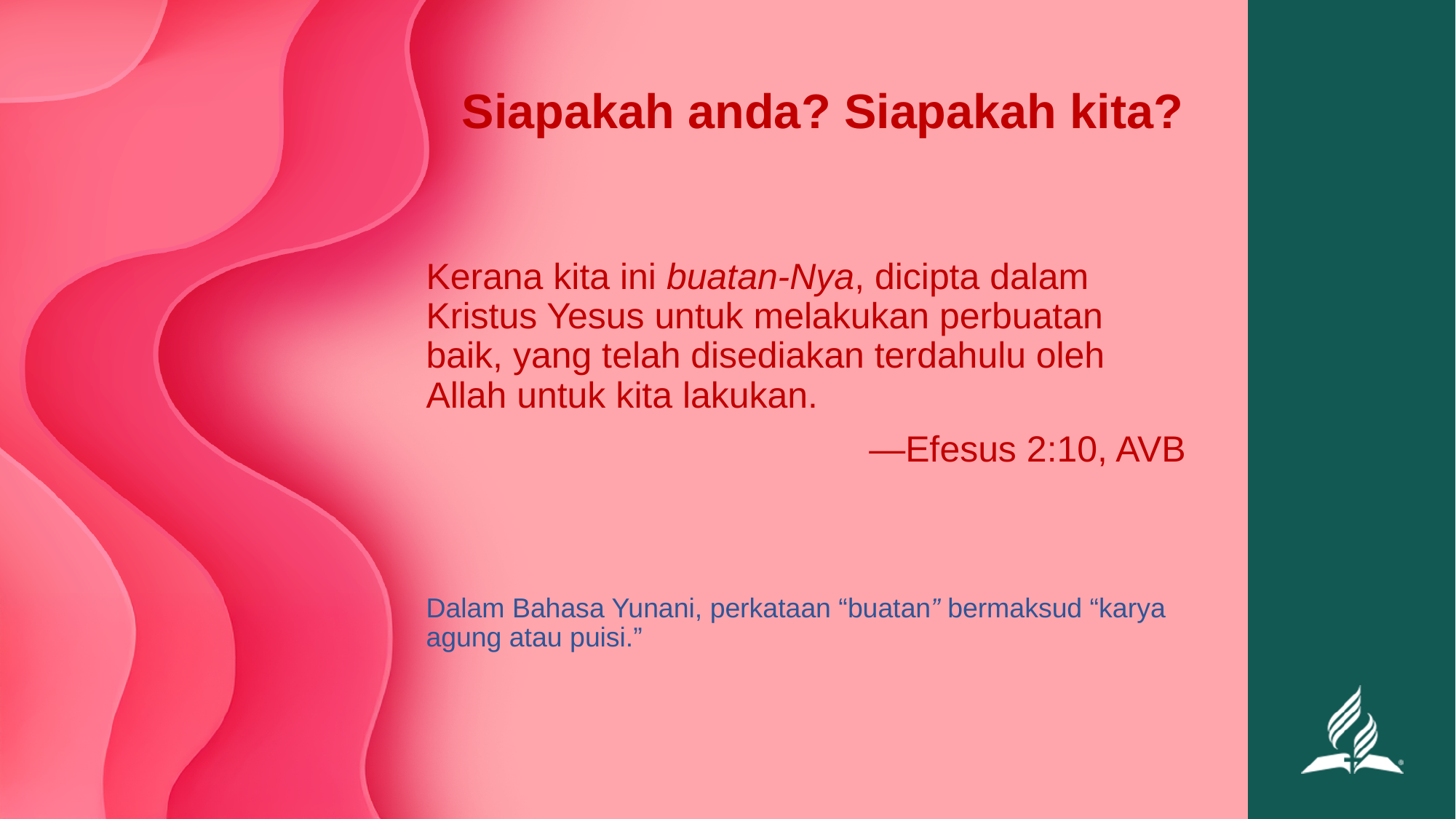

# Siapakah anda? Siapakah kita?

Kerana kita ini buatan-Nya, dicipta dalam Kristus Yesus untuk melakukan perbuatan baik, yang telah disediakan terdahulu oleh Allah untuk kita lakukan.
—Efesus 2:10, AVB

Dalam Bahasa Yunani, perkataan “buatan” bermaksud “karya agung atau puisi.”